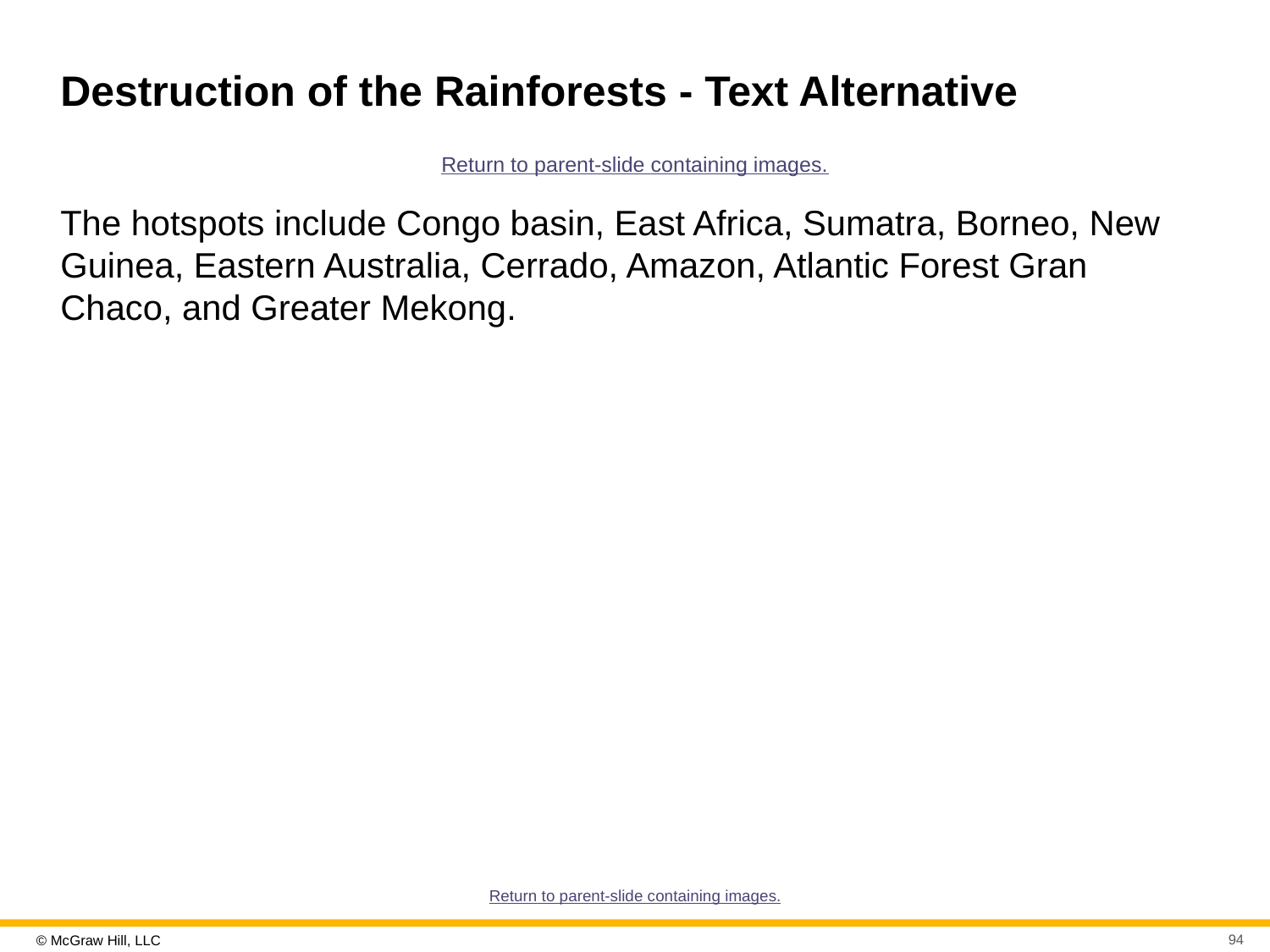

# Destruction of the Rainforests - Text Alternative
Return to parent-slide containing images.
The hotspots include Congo basin, East Africa, Sumatra, Borneo, New Guinea, Eastern Australia, Cerrado, Amazon, Atlantic Forest Gran Chaco, and Greater Mekong.
Return to parent-slide containing images.
94